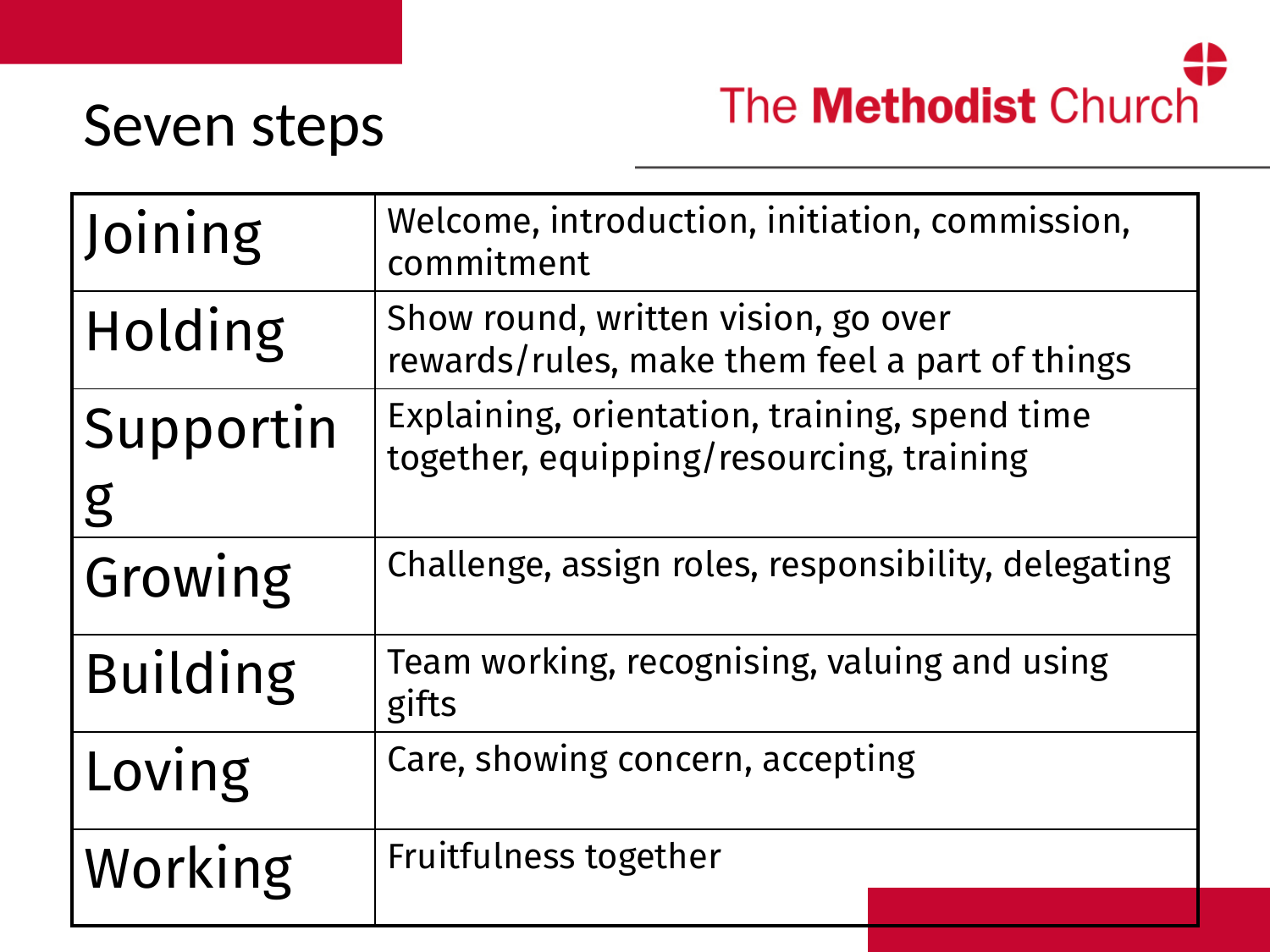

# Seven steps
| Joining | Welcome, introduction, initiation, commission, commitment |
| --- | --- |
| Holding | Show round, written vision, go over rewards/rules, make them feel a part of things |
| Supporting | Explaining, orientation, training, spend time together, equipping/resourcing, training |
| Growing | Challenge, assign roles, responsibility, delegating |
| Building | Team working, recognising, valuing and using gifts |
| Loving | Care, showing concern, accepting |
| Working | Fruitfulness together |